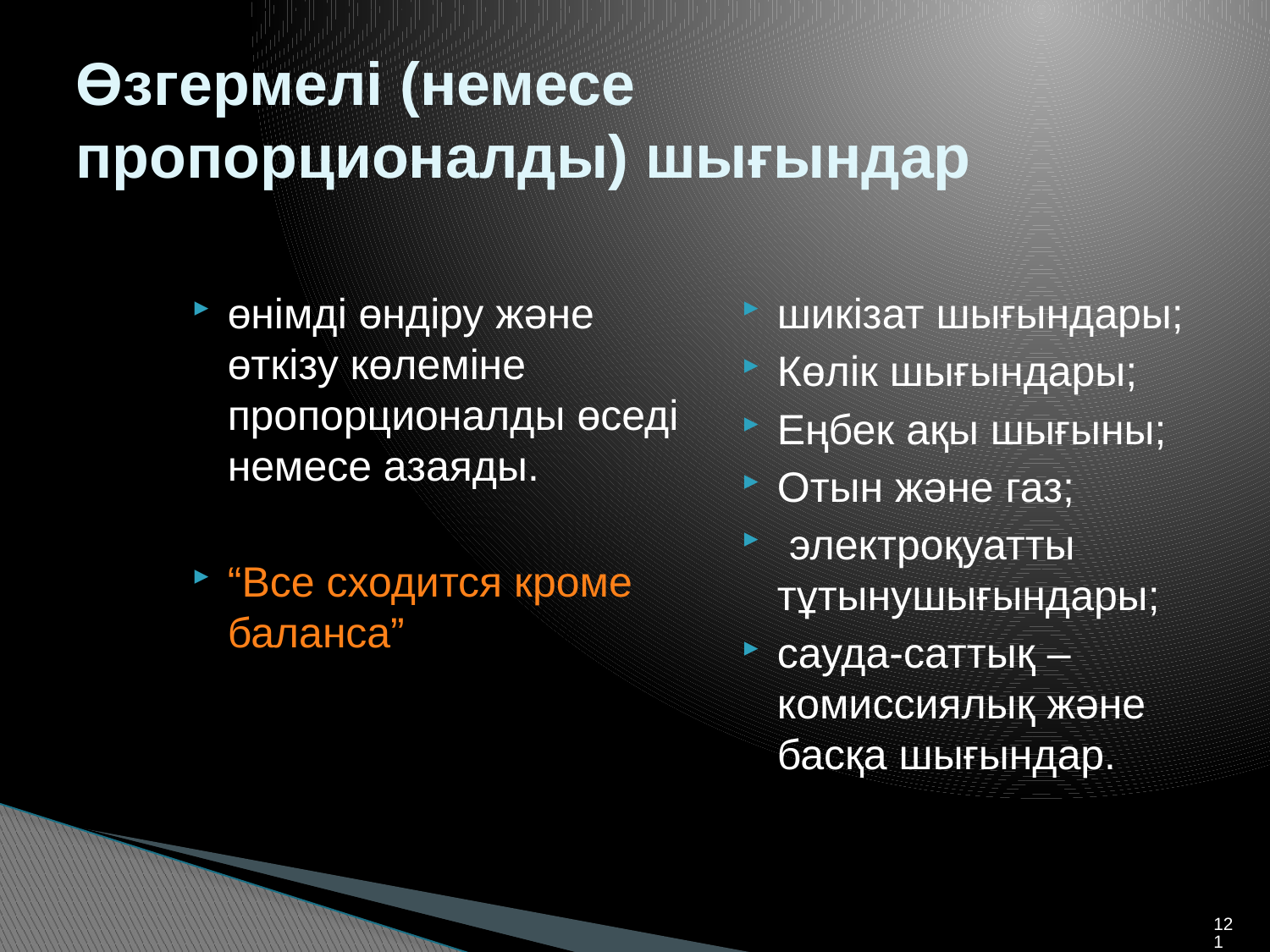

# Өзгермелі (немесе пропорционалды) шығындар
өнімді өндіру және өткізу көлеміне пропорционалды өседі немесе азаяды.

“Все сходится кроме баланса”
шикізат шығындары;
Көлік шығындары;
Еңбек ақы шығыны;
Отын және газ;
 электроқуатты тұтынушығындары;
сауда-саттық – комиссиялық және басқа шығындар.

121